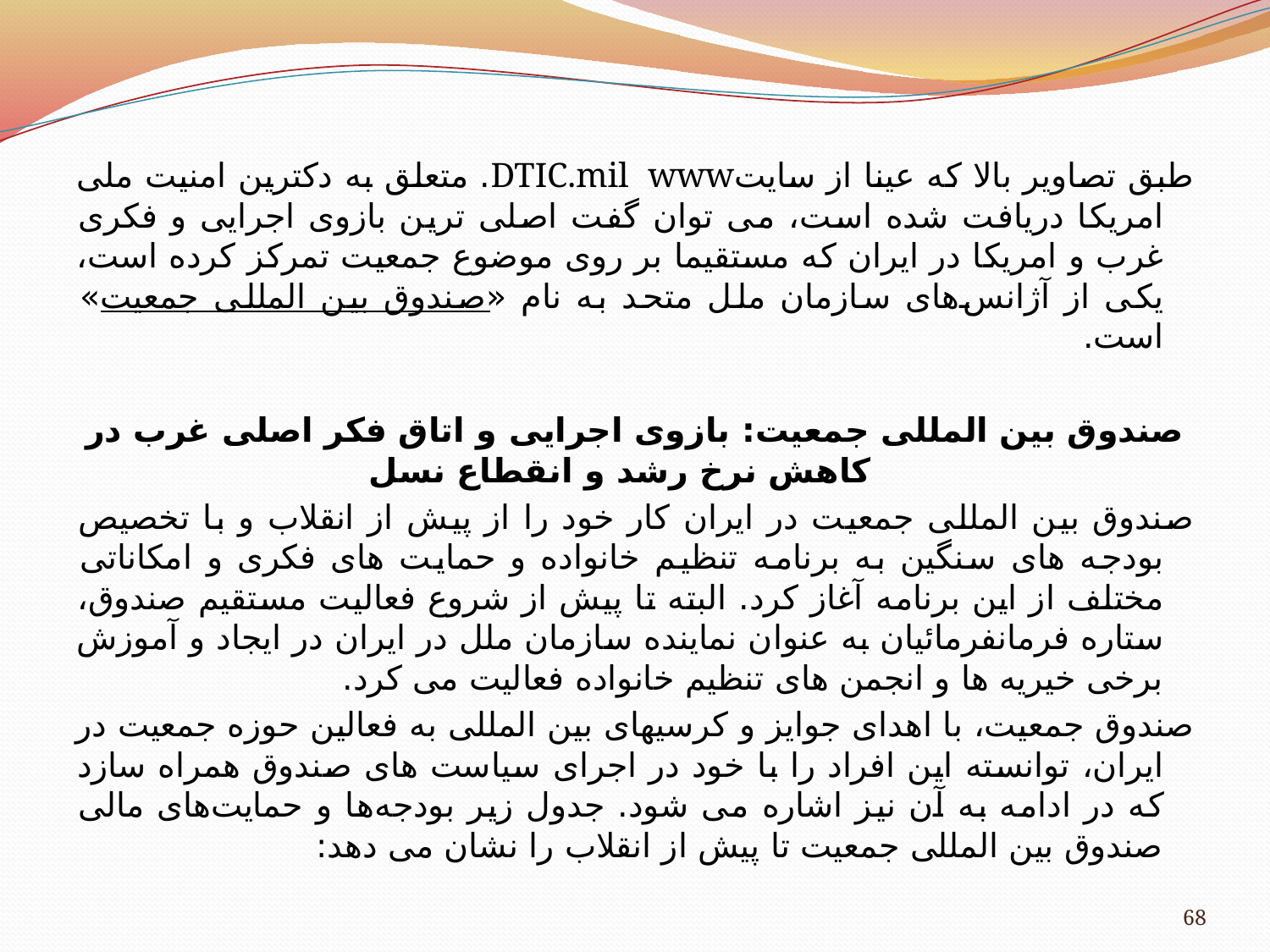

طبق تصاویر بالا که عینا از سایتDTIC.mil  www. متعلق به دکترین امنیت ملی امریکا دریافت شده است، می توان گفت اصلی ترین بازوی اجرایی و فکری غرب و امریکا در ایران که مستقیما بر روی موضوع جمعیت تمرکز کرده است، یکی از آژانس‌های سازمان ملل متحد به نام «صندوق بین المللی جمعیت» است.

	صندوق بین المللی جمعیت: بازوی اجرایی و اتاق فکر اصلی غرب در کاهش نرخ رشد و انقطاع نسل
	صندوق بین المللی جمعیت در ایران کار خود را از پیش از انقلاب و با تخصیص بودجه های سنگین به برنامه تنظیم خانواده و حمایت های فکری و امکاناتی مختلف از این برنامه آغاز کرد. البته تا پیش از شروع فعالیت مستقیم صندوق، ستاره فرمانفرمائیان به عنوان نماینده سازمان ملل در ایران در ایجاد و آموزش برخی خیریه ها و انجمن های تنظیم خانواده فعالیت می کرد.
	صندوق جمعیت، با اهدای جوایز و کرسی­های بین المللی به فعالین حوزه جمعیت در ایران، توانسته این افراد را با خود در اجرای سیاست های صندوق همراه سازد که در ادامه به آن نیز اشاره می شود. جدول زیر بودجه‌ها و حمایت‌های مالی صندوق بین المللی جمعیت تا پیش از انقلاب را نشان می دهد:

68